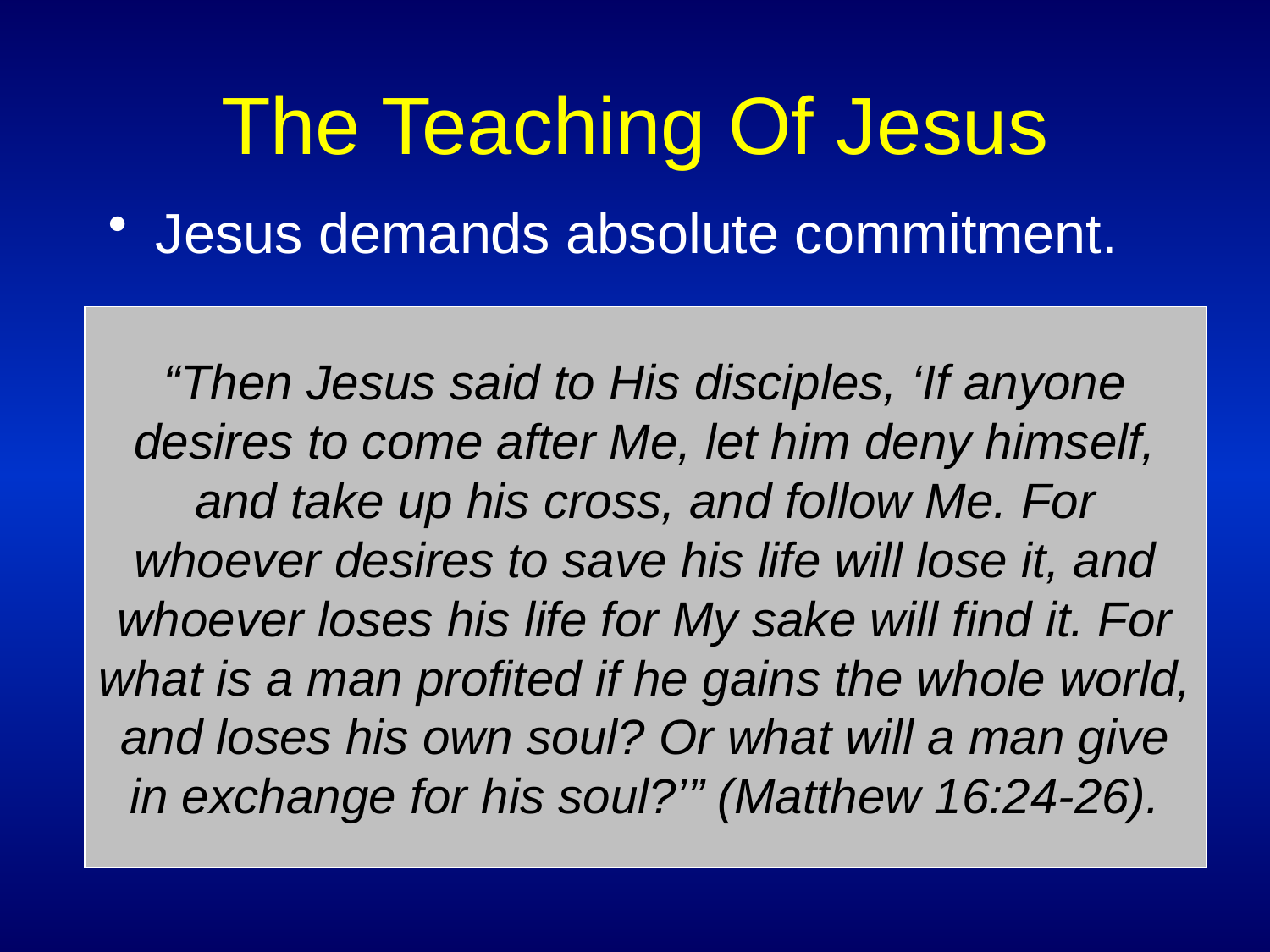

# The Teaching Of Jesus
Jesus demands absolute commitment.
“Then Jesus said to His disciples, ‘If anyone desires to come after Me, let him deny himself, and take up his cross, and follow Me. For whoever desires to save his life will lose it, and whoever loses his life for My sake will find it. For what is a man profited if he gains the whole world, and loses his own soul? Or what will a man give in exchange for his soul?’” (Matthew 16:24-26).